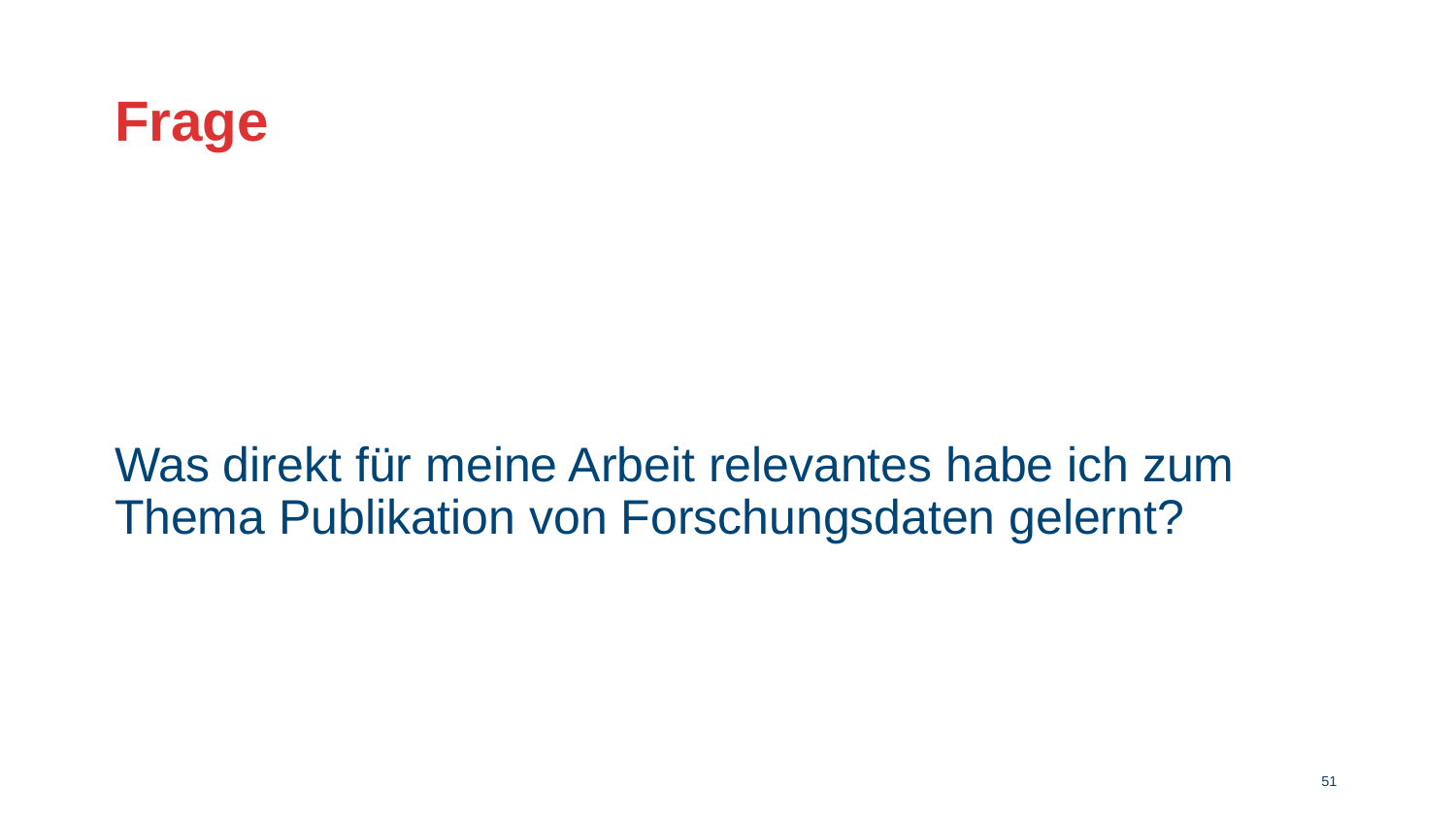

# Frage
Was direkt für meine Arbeit relevantes habe ich zum Thema Publikation von Forschungsdaten gelernt?
51